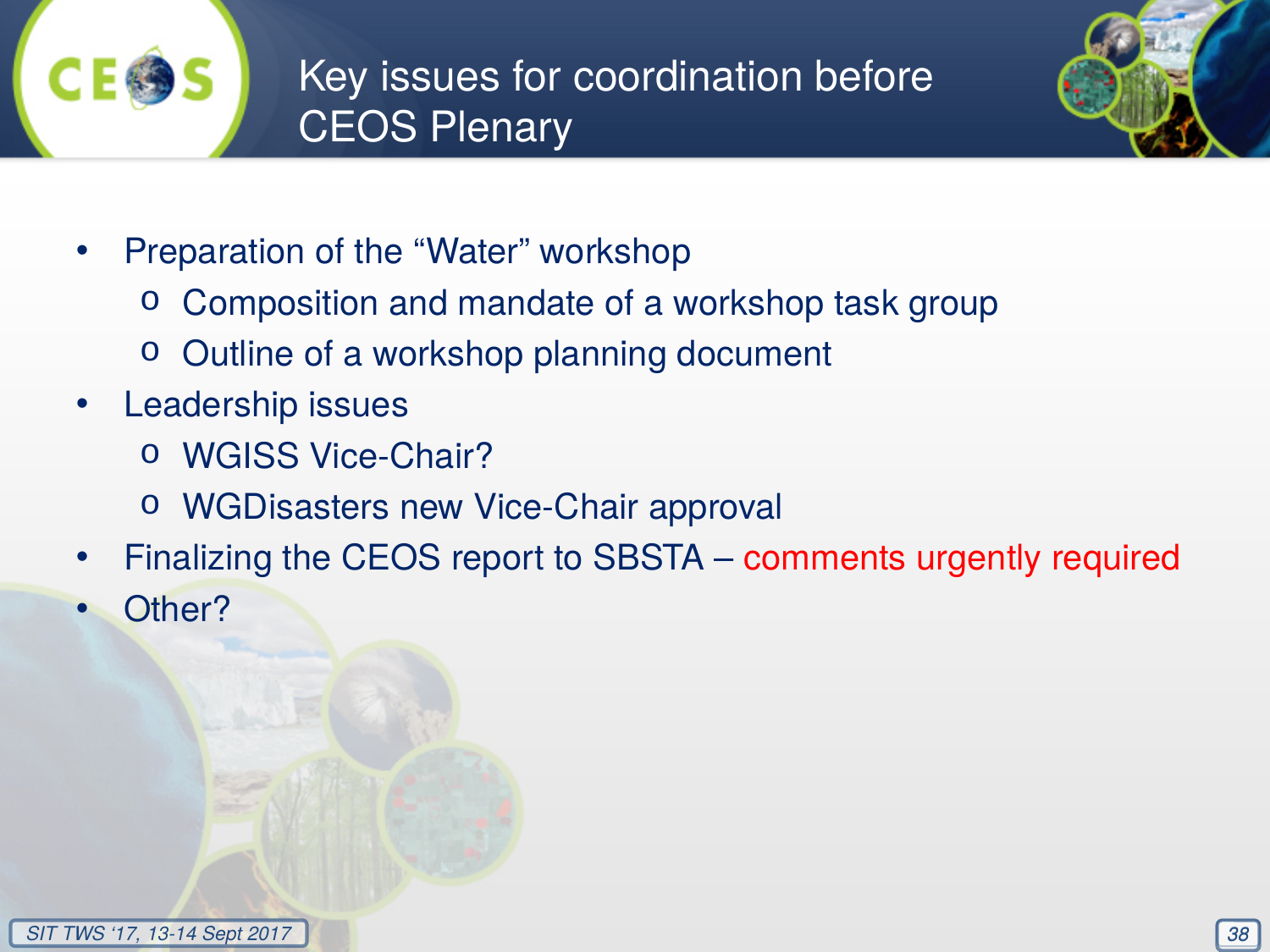

Key issues for coordination before CEOS Plenary
Preparation of the “Water” workshop
Composition and mandate of a workshop task group
Outline of a workshop planning document
Leadership issues
WGISS Vice-Chair?
WGDisasters new Vice-Chair approval
Finalizing the CEOS report to SBSTA – comments urgently required
Other?
38
38